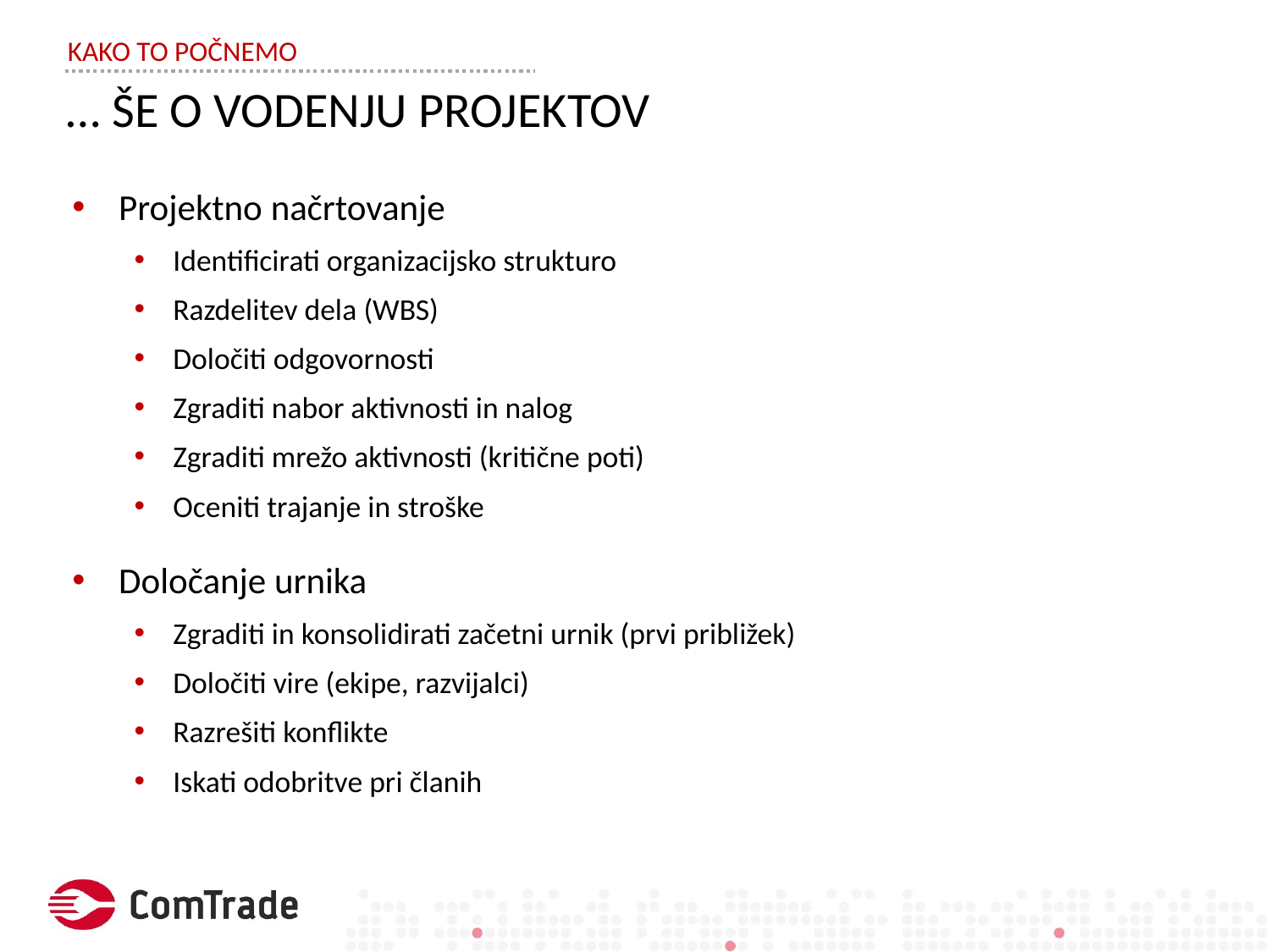

KAKO TO POČNEMO
… ŠE O VODENJU PROJEKTOV
Projektno načrtovanje
Identificirati organizacijsko strukturo
Razdelitev dela (WBS)
Določiti odgovornosti
Zgraditi nabor aktivnosti in nalog
Zgraditi mrežo aktivnosti (kritične poti)
Oceniti trajanje in stroške

Določanje urnika
Zgraditi in konsolidirati začetni urnik (prvi približek)
Določiti vire (ekipe, razvijalci)
Razrešiti konflikte
Iskati odobritve pri članih